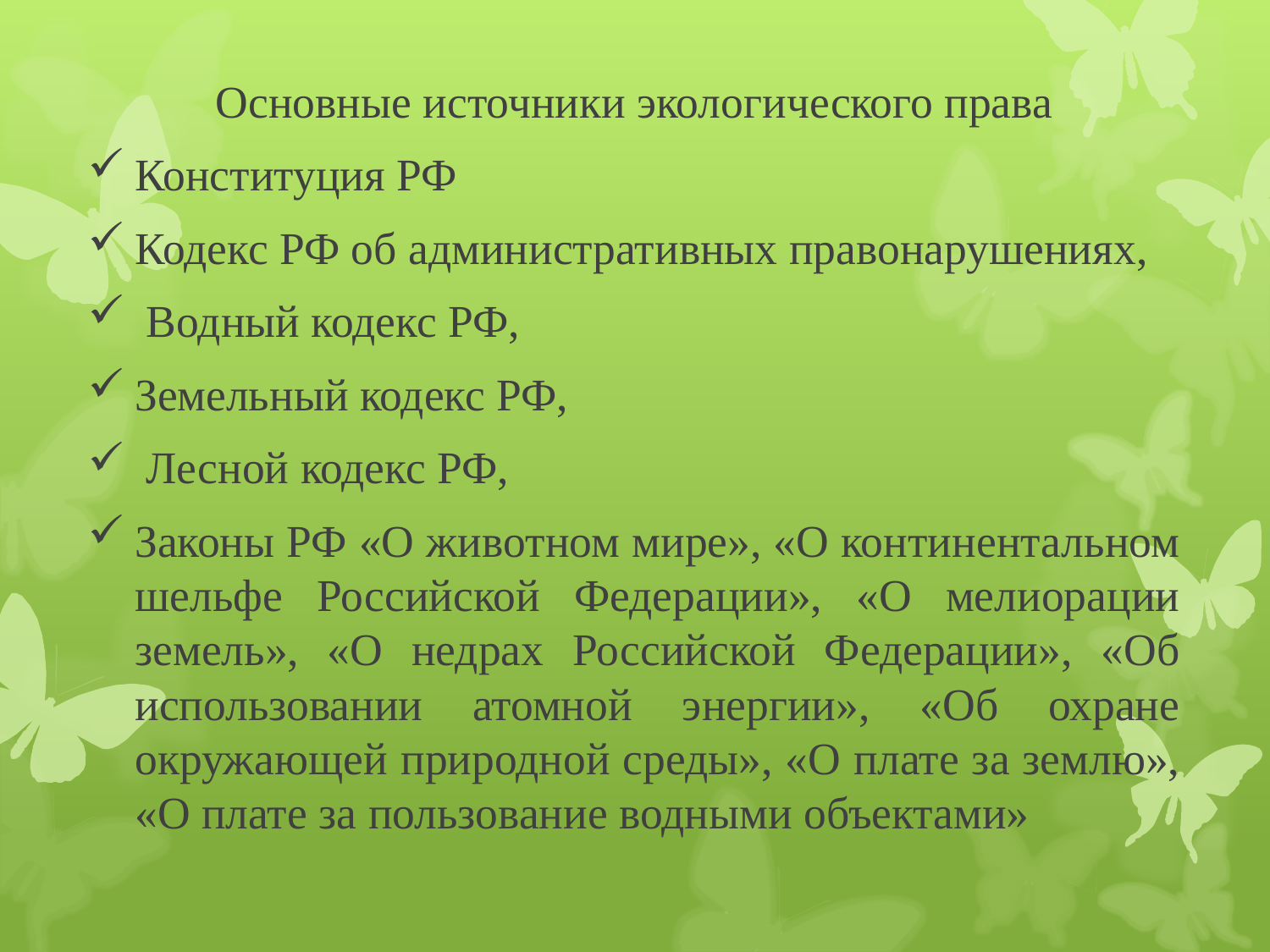

Основные источники экологического права
Конституция РФ
Кодекс РФ об административных правонарушениях,
 Водный кодекс РФ,
Земельный кодекс РФ,
 Лесной кодекс РФ,
Законы РФ «О животном мире», «О континентальном шельфе Российской Федерации», «О мелиорации земель», «О недрах Российской Федерации», «Об использовании атомной энергии», «Об охране окружающей природной среды», «О плате за землю», «О плате за пользование водными объектами»